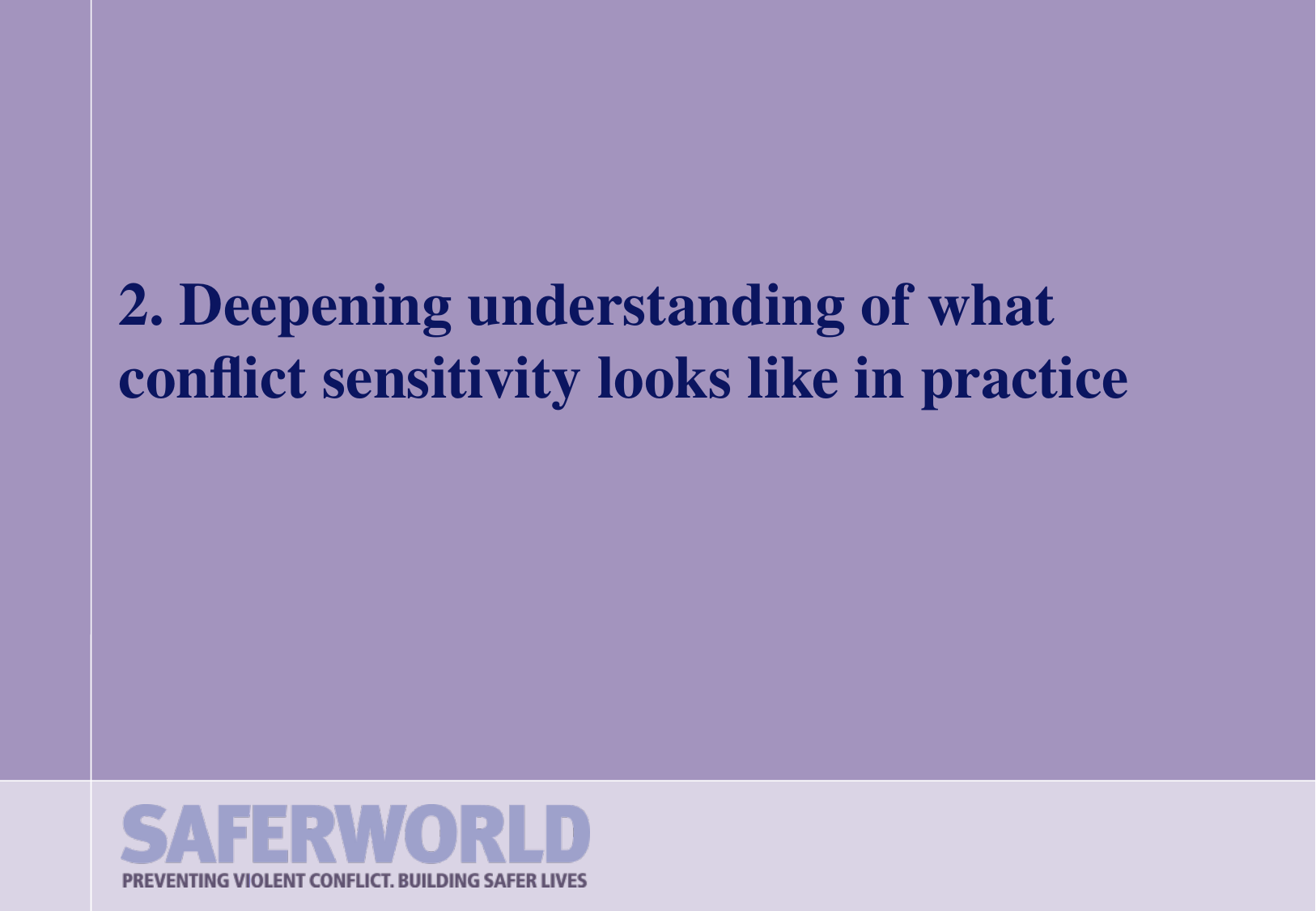

2. Deepening understanding of what conflict sensitivity looks like in practice